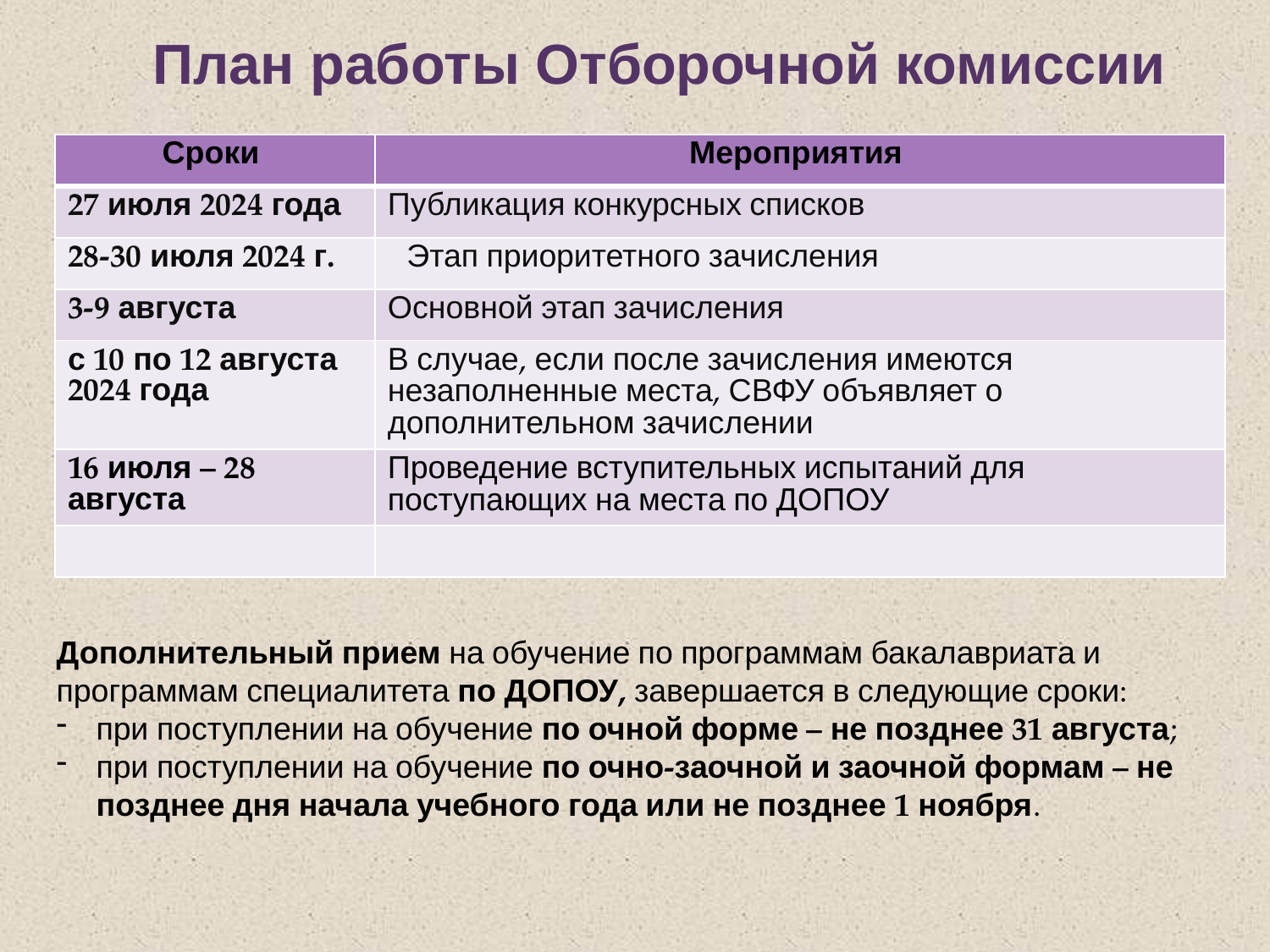

План работы Отборочной комиссии

| Сроки | Мероприятия |
| --- | --- |
| 27 июля 2024 года | Публикация конкурсных списков |
| 28-30 июля 2024 г. | Этап приоритетного зачисления |
| 3-9 августа | Основной этап зачисления |
| с 10 по 12 августа 2024 года | В случае, если после зачисления имеются незаполненные места, СВФУ объявляет о дополнительном зачислении |
| 16 июля – 28 августа | Проведение вступительных испытаний для поступающих на места по ДОПОУ |
|  |  |
Дополнительный прием на обучение по программам бакалавриата и программам специалитета по ДОПОУ, завершается в следующие сроки:
при поступлении на обучение по очной форме – не позднее 31 августа;
при поступлении на обучение по очно-заочной и заочной формам – не позднее дня начала учебного года или не позднее 1 ноября.